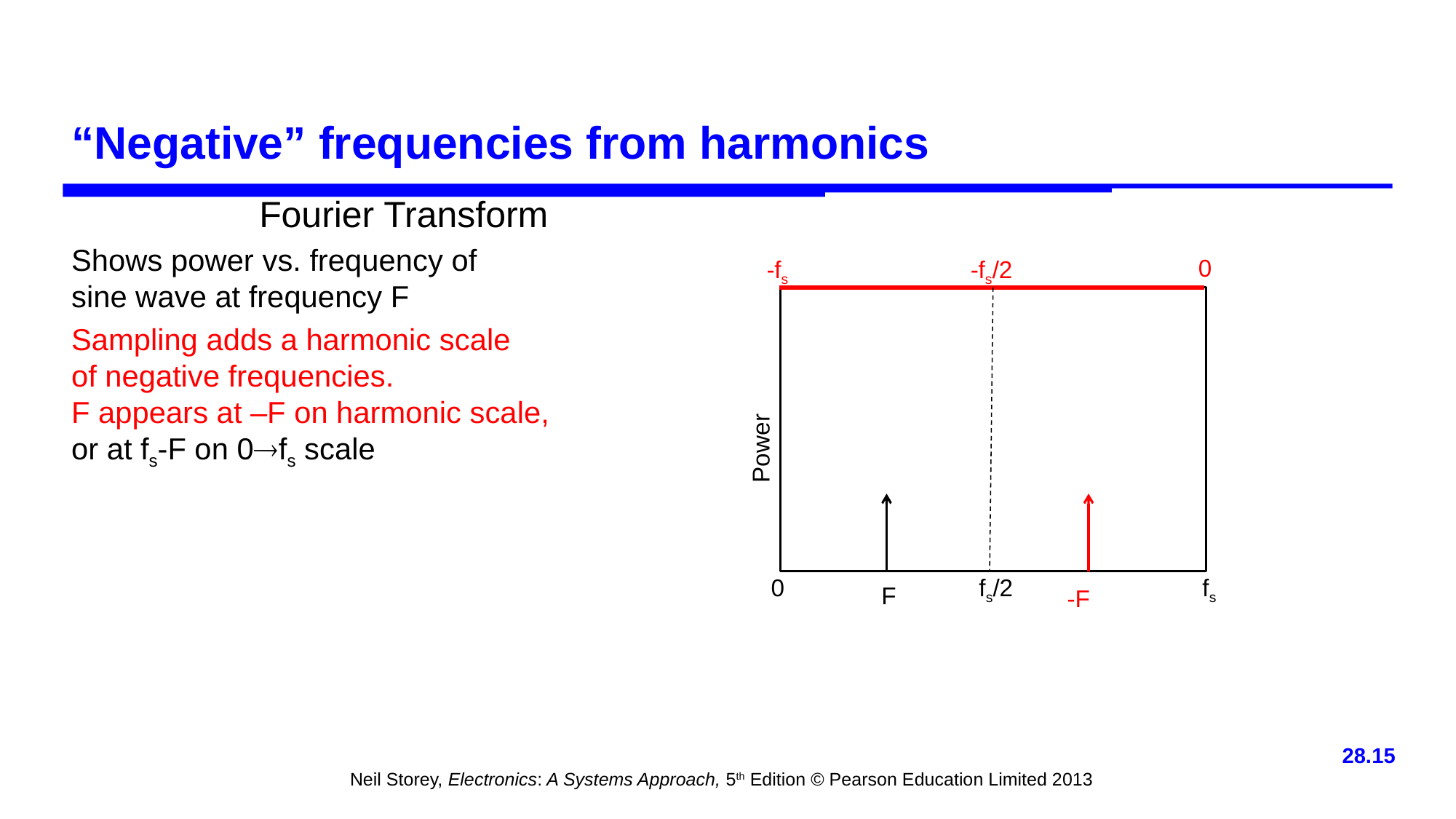

# “Negative” frequencies from harmonics
Fourier Transform
Shows power vs. frequency of
sine wave at frequency F
Sampling adds a harmonic scale
of negative frequencies.
F appears at –F on harmonic scale,
or at fs-F on 0→fs scale
0
-fs
-fs/2

Power
0
fs/2
fs
F
-F